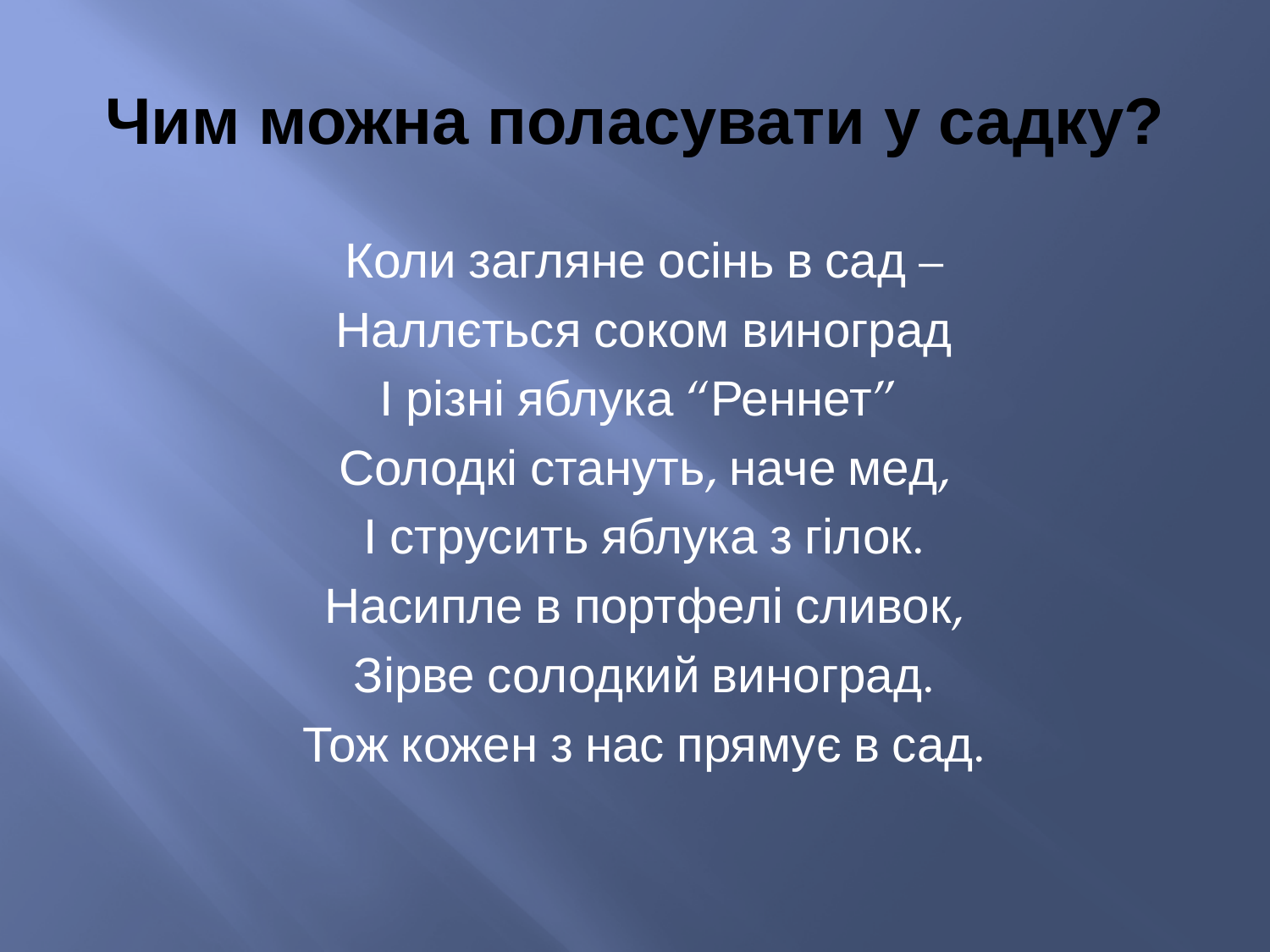

# Чим можна поласувати у садку?
Коли загляне осінь в сад –
Наллється соком виноград
І різні яблука “Реннет”
Солодкі стануть, наче мед,
І струсить яблука з гілок.
Насипле в портфелі сливок,
Зірве солодкий виноград.
Тож кожен з нас прямує в сад.